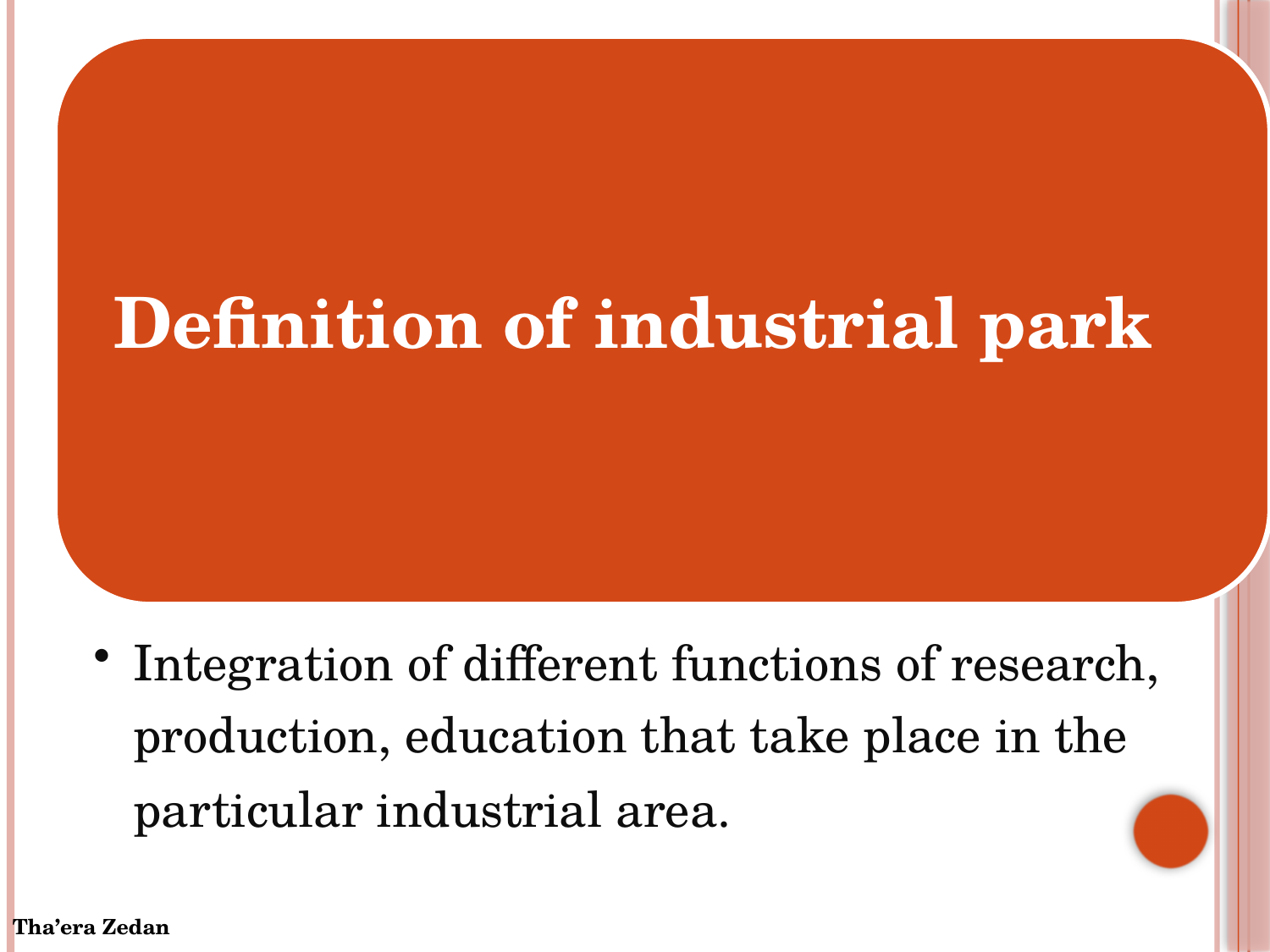

Definition of industrial park
Integration of different functions of research, production, education that take place in the particular industrial area.
Tha’era Zedan